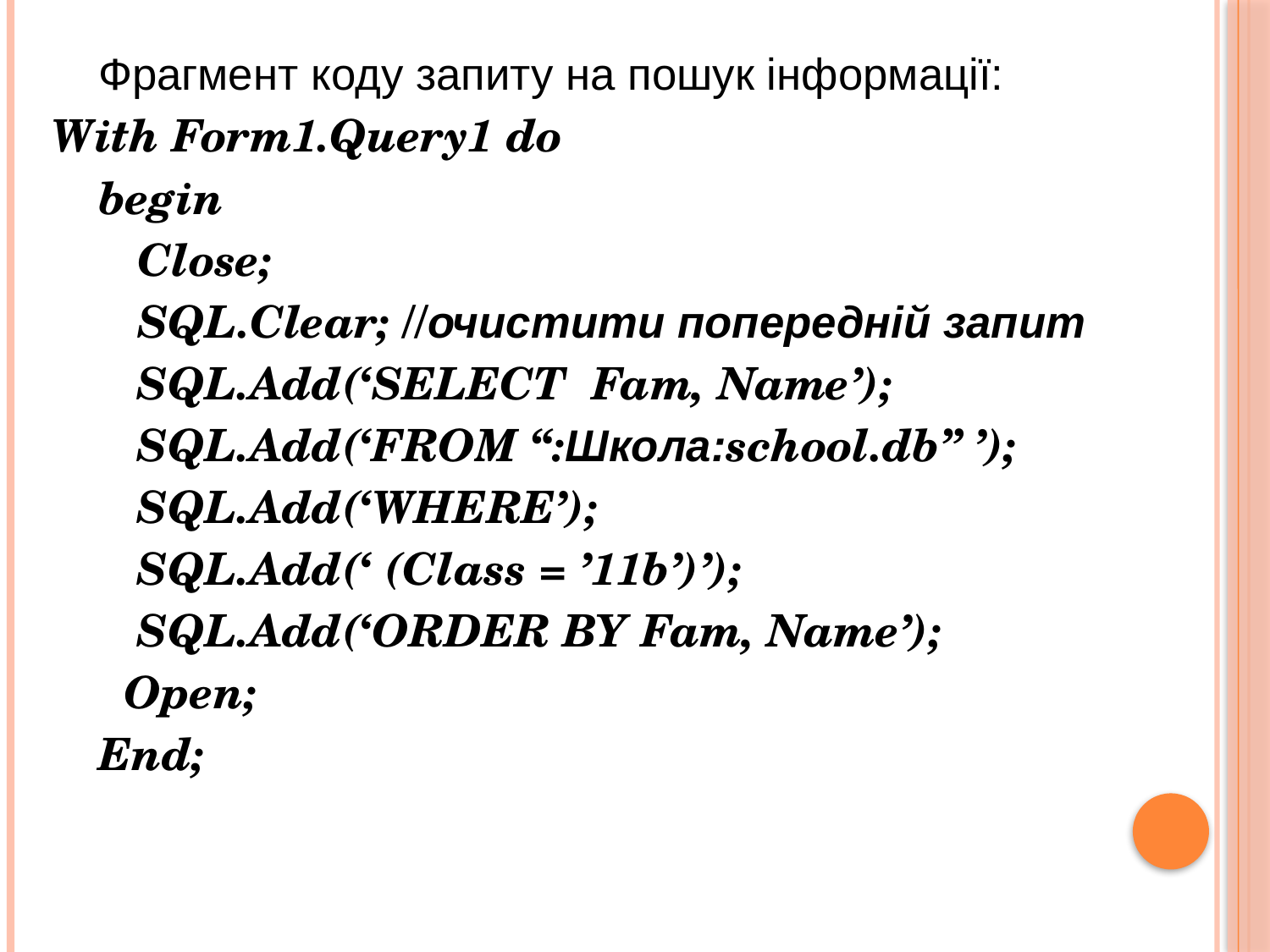

Фрагмент коду запиту на пошук інформації:
With Form1.Query1 do
begin
     Close;
     SQL.Clear; //очистити попередній запит
   SQL.Add(‘SELECT  Fam, Name’);
   SQL.Add(‘FROM “:Школа:school.db” ’);
   SQL.Add(‘WHERE’);
   SQL.Add(‘ (Class = ’11b’)’);
   SQL.Add(‘ORDER BY Fam, Name’);
  Open;
End;